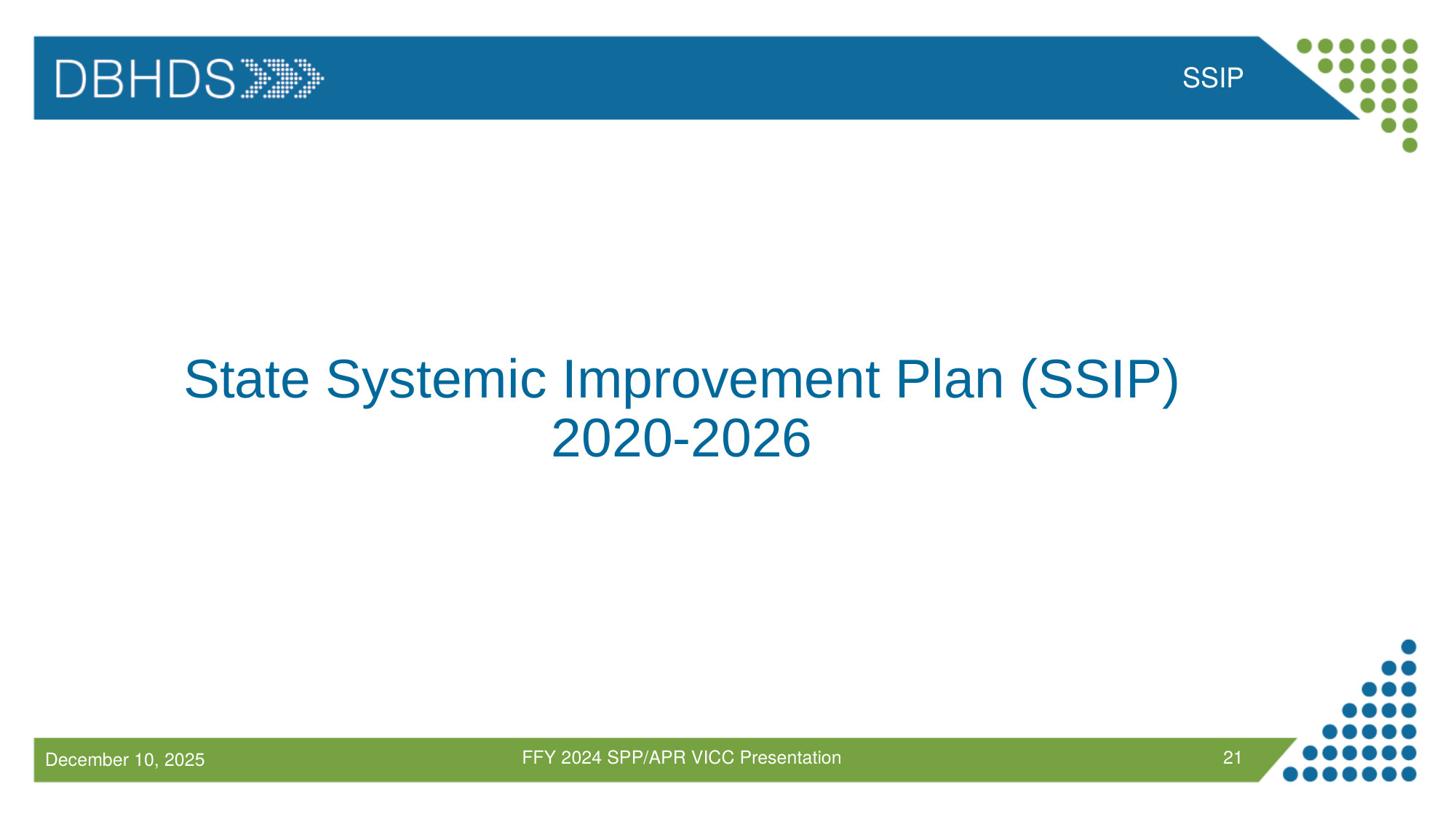

SSIP
# State Systemic Improvement Plan (SSIP) 2020-2026
FFY 2024 SPP/APR VICC Presentation
21
December 10, 2025